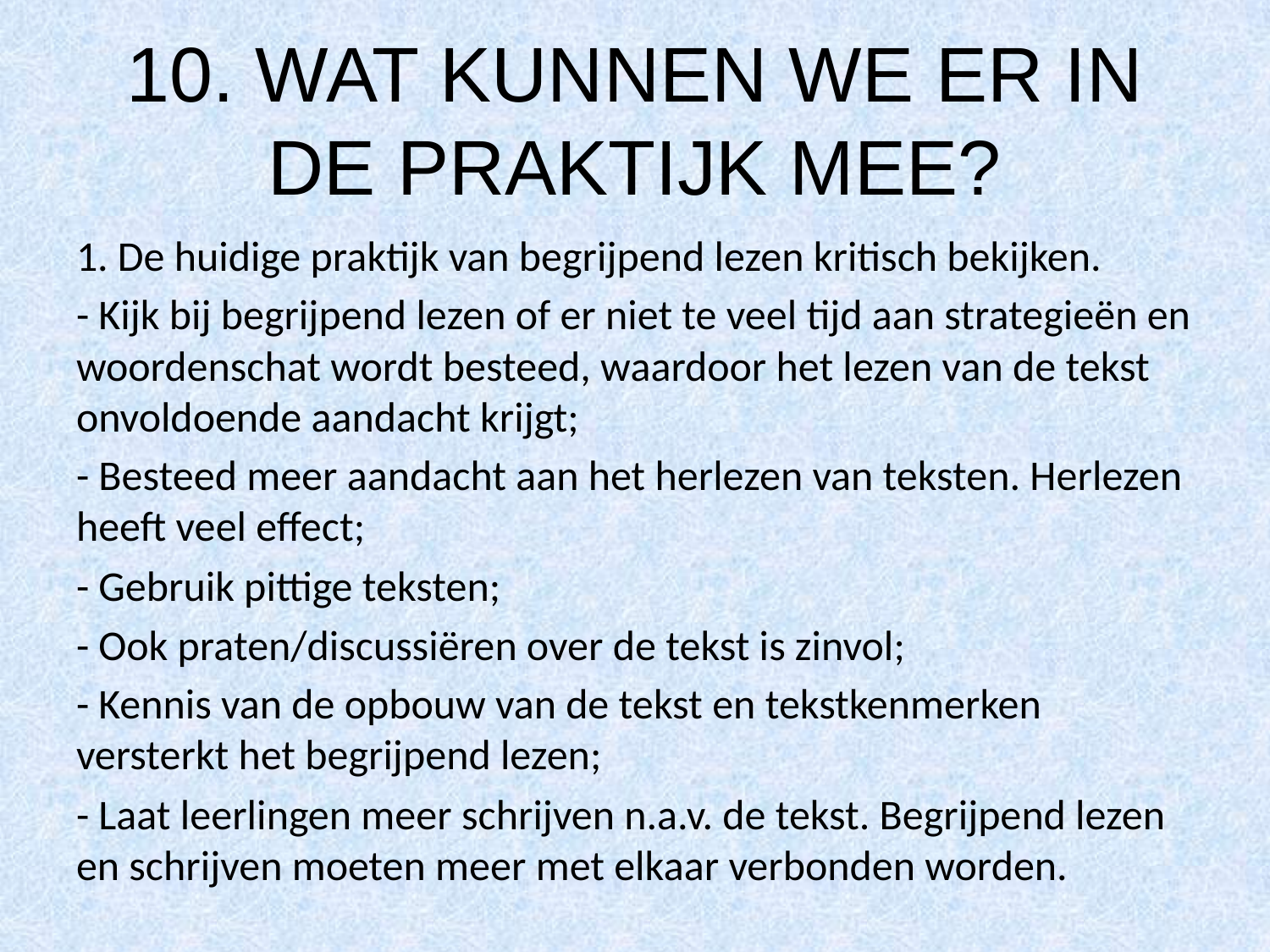

# 10. WAT KUNNEN WE ER IN DE PRAKTIJK MEE?
1. De huidige praktijk van begrijpend lezen kritisch bekijken.
- Kijk bij begrijpend lezen of er niet te veel tijd aan strategieën en woordenschat wordt besteed, waardoor het lezen van de tekst onvoldoende aandacht krijgt;
- Besteed meer aandacht aan het herlezen van teksten. Herlezen heeft veel effect;
- Gebruik pittige teksten;
- Ook praten/discussiëren over de tekst is zinvol;
- Kennis van de opbouw van de tekst en tekstkenmerken versterkt het begrijpend lezen;
- Laat leerlingen meer schrijven n.a.v. de tekst. Begrijpend lezen en schrijven moeten meer met elkaar verbonden worden.